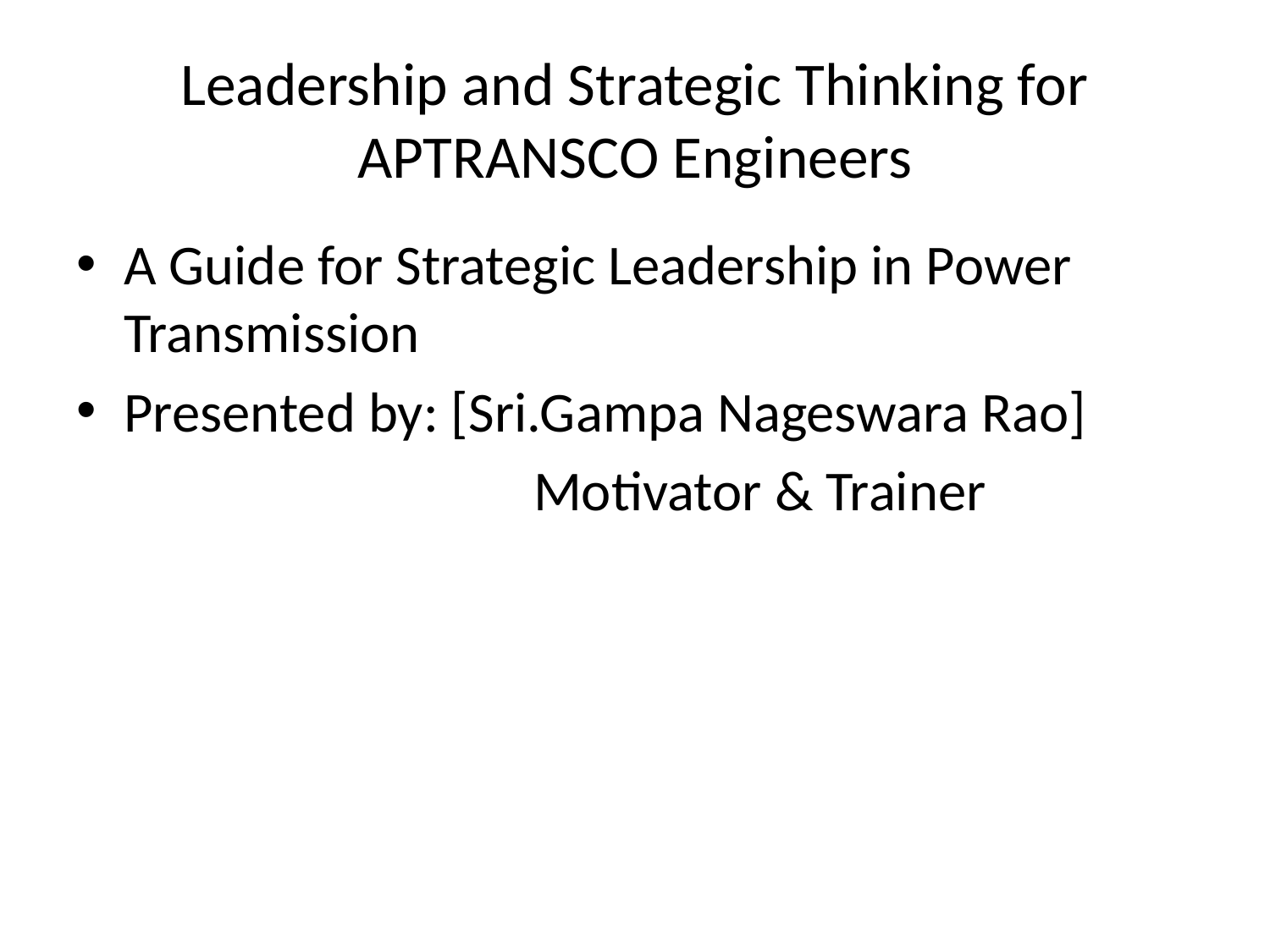

# Leadership and Strategic Thinking for APTRANSCO Engineers
A Guide for Strategic Leadership in Power Transmission
Presented by: [Sri.Gampa Nageswara Rao]
                                    Motivator & Trainer